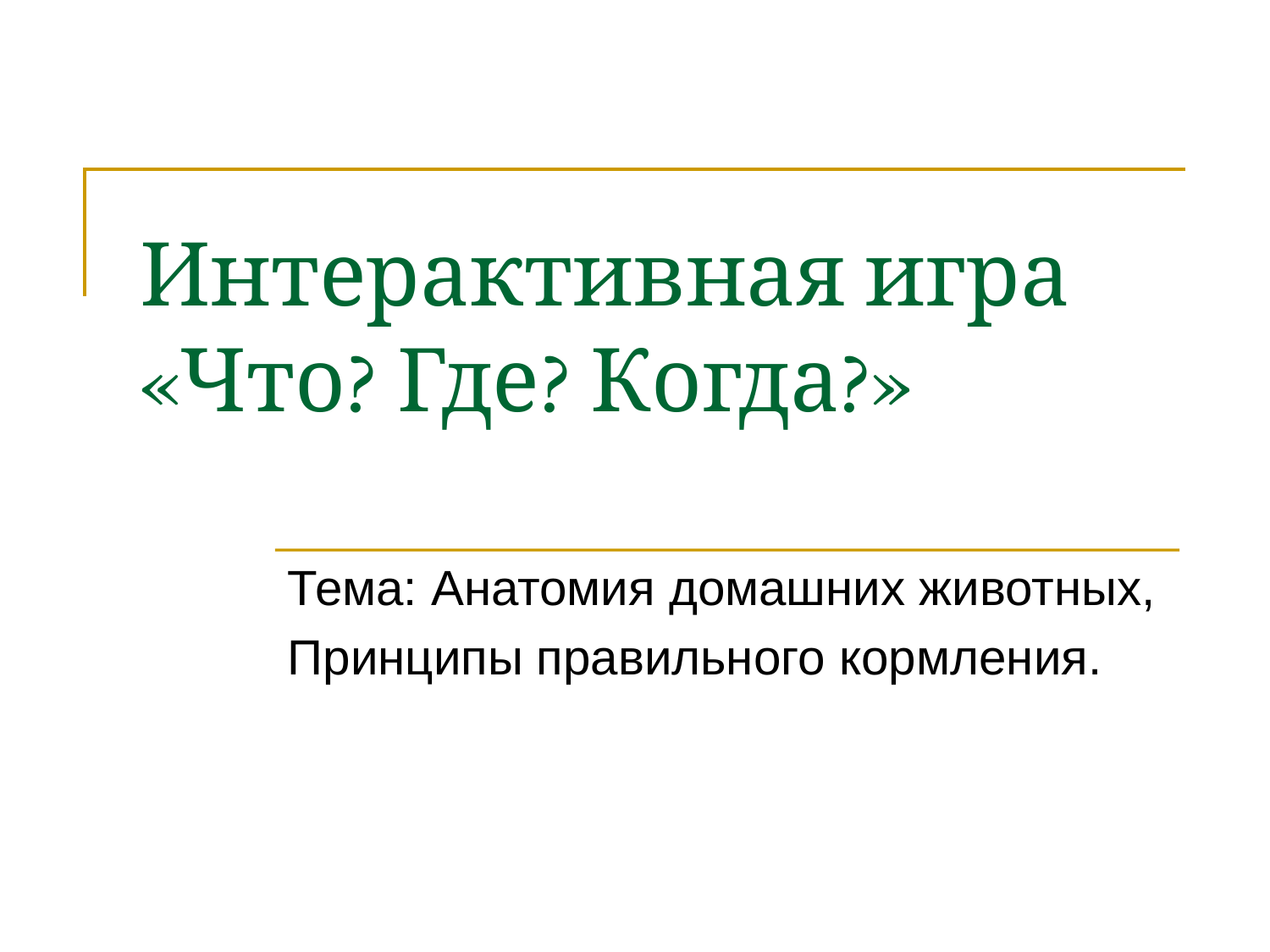

# Интерактивная игра «Что? Где? Когда?»
Тема: Анатомия домашних животных,
Принципы правильного кормления.